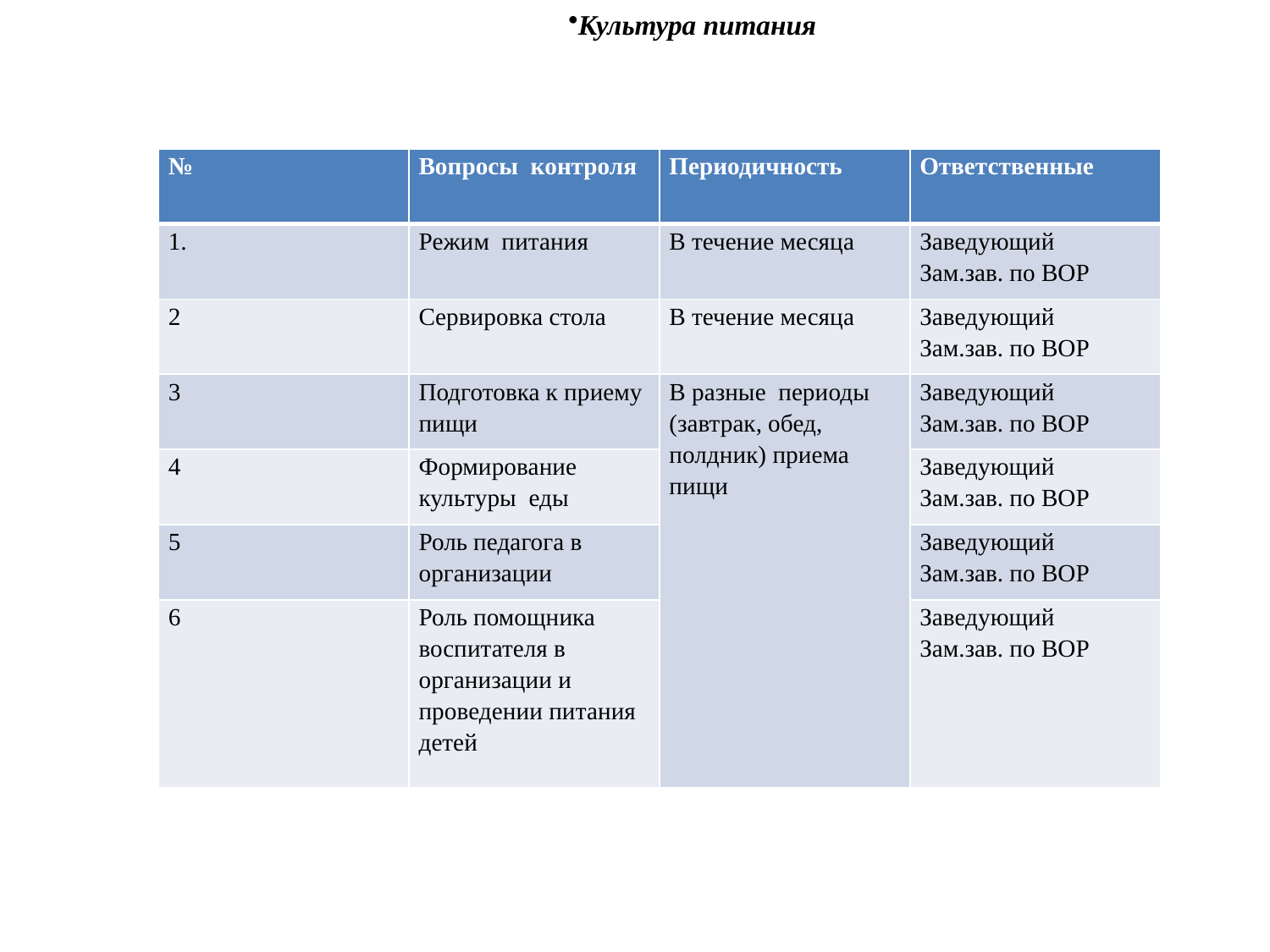

Культура питания

| № | Вопросы контроля | Периодичность | Ответственные |
| --- | --- | --- | --- |
| 1. | Режим питания | В течение месяца | Заведующий Зам.зав. по ВОР |
| 2 | Сервировка стола | В течение месяца | Заведующий Зам.зав. по ВОР |
| 3 | Подготовка к приему пищи | В разные периоды (завтрак, обед, полдник) приема пищи | Заведующий Зам.зав. по ВОР |
| 4 | Формирование культуры еды |  | Заведующий Зам.зав. по ВОР |
| 5 | Роль педагога в организации |  | Заведующий Зам.зав. по ВОР |
| 6 | Роль помощника воспитателя в организации и проведении питания детей |  | Заведующий Зам.зав. по ВОР |